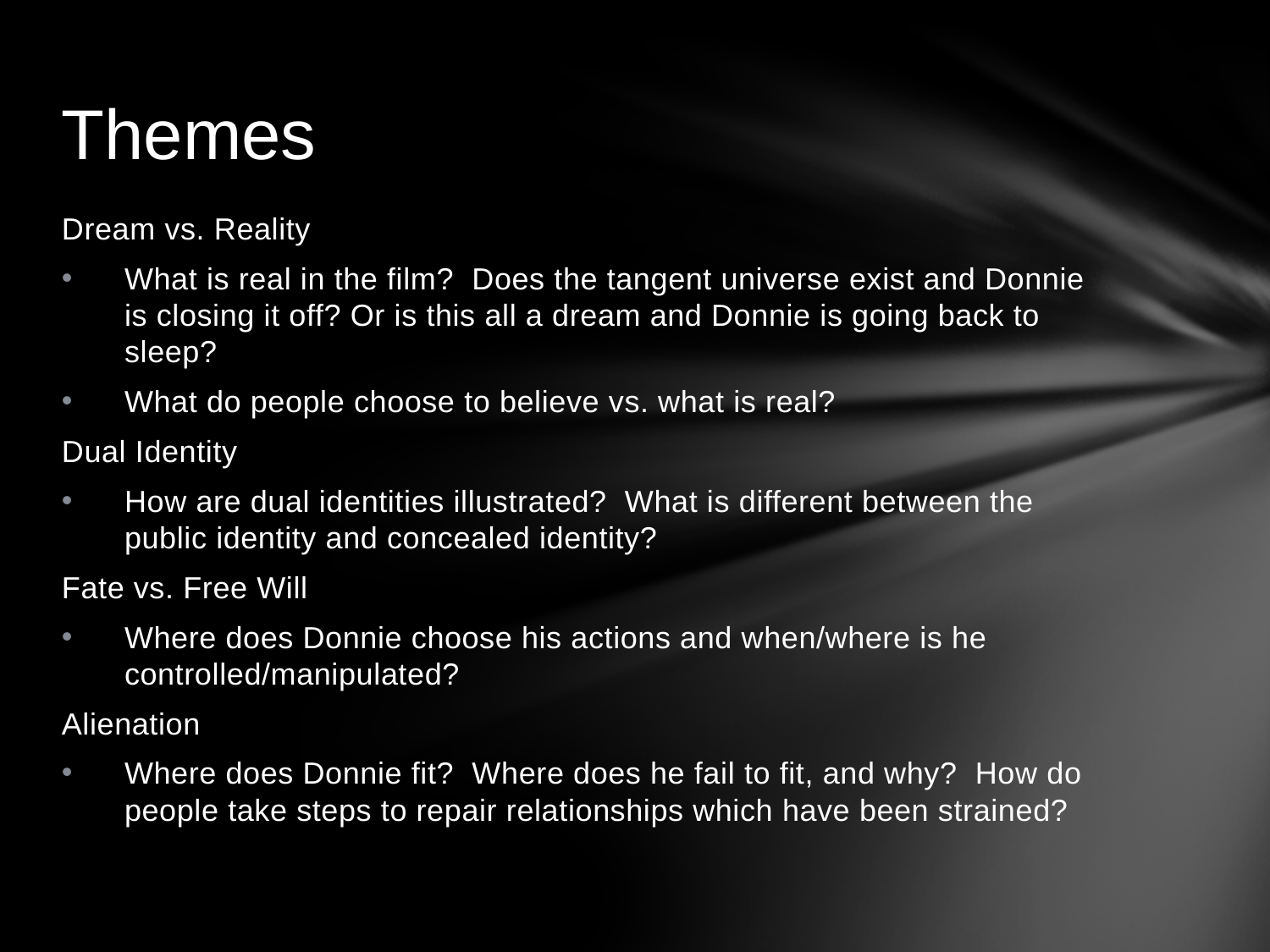

# Themes
Dream vs. Reality
What is real in the film?  Does the tangent universe exist and Donnie is closing it off? Or is this all a dream and Donnie is going back to sleep?
What do people choose to believe vs. what is real?
Dual Identity
How are dual identities illustrated?  What is different between the public identity and concealed identity?
Fate vs. Free Will
Where does Donnie choose his actions and when/where is he controlled/manipulated?
Alienation
Where does Donnie fit?  Where does he fail to fit, and why?  How do people take steps to repair relationships which have been strained?